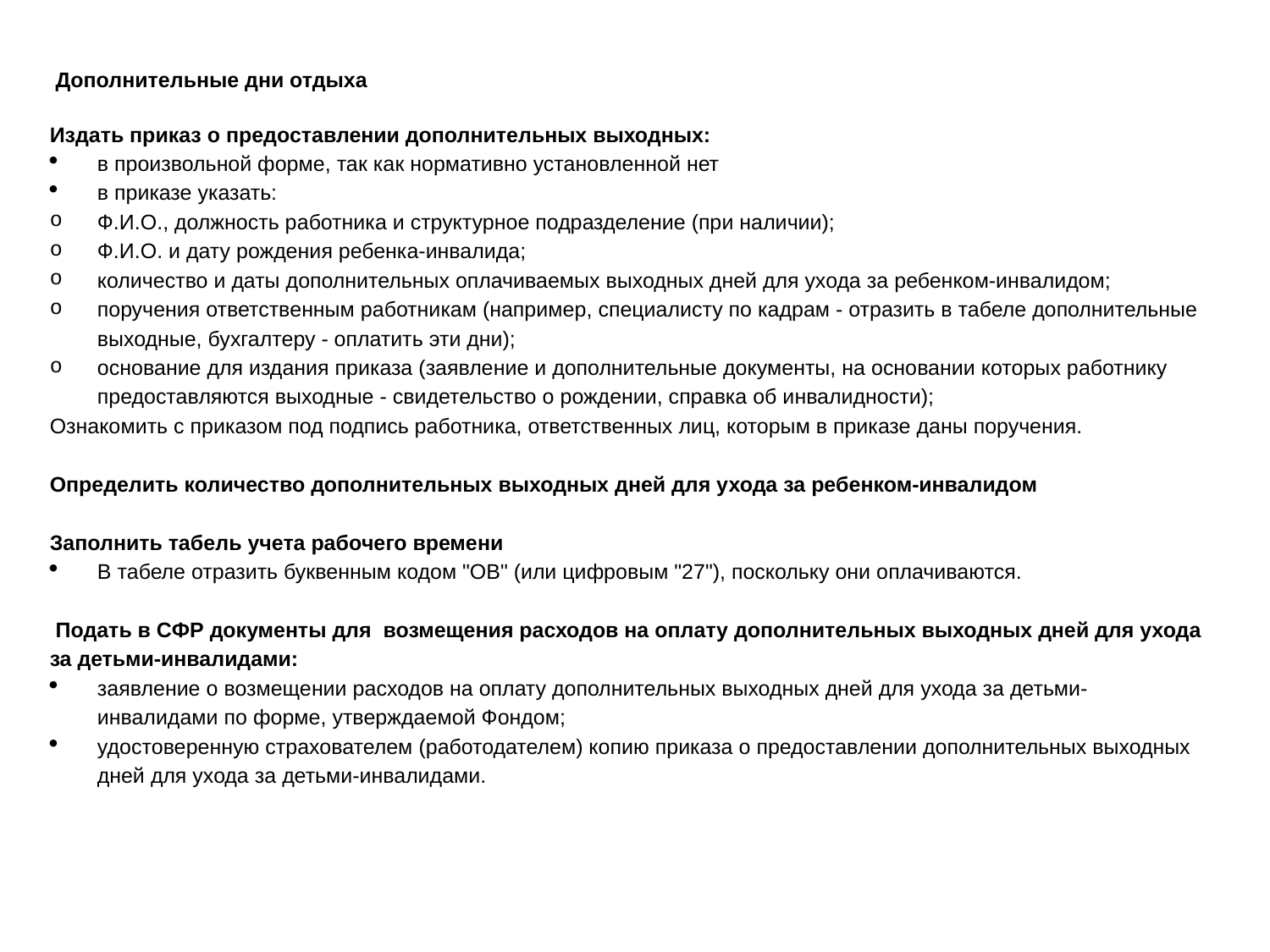

Дополнительные дни отдыха

Издать приказ о предоставлении дополнительных выходных:
в произвольной форме, так как нормативно установленной нет
в приказе указать:
Ф.И.О., должность работника и структурное подразделение (при наличии);
Ф.И.О. и дату рождения ребенка-инвалида;
количество и даты дополнительных оплачиваемых выходных дней для ухода за ребенком-инвалидом;
поручения ответственным работникам (например, специалисту по кадрам - отразить в табеле дополнительные выходные, бухгалтеру - оплатить эти дни);
основание для издания приказа (заявление и дополнительные документы, на основании которых работнику предоставляются выходные - свидетельство о рождении, справка об инвалидности);
Ознакомить с приказом под подпись работника, ответственных лиц, которым в приказе даны поручения.

Определить количество дополнительных выходных дней для ухода за ребенком-инвалидом

Заполнить табель учета рабочего времени
В табеле отразить буквенным кодом "ОВ" (или цифровым "27"), поскольку они оплачиваются.

 Подать в СФР документы для  возмещения расходов на оплату дополнительных выходных дней для ухода за детьми-инвалидами:
заявление о возмещении расходов на оплату дополнительных выходных дней для ухода за детьми-инвалидами по форме, утверждаемой Фондом;
удостоверенную страхователем (работодателем) копию приказа о предоставлении дополнительных выходных дней для ухода за детьми-инвалидами.